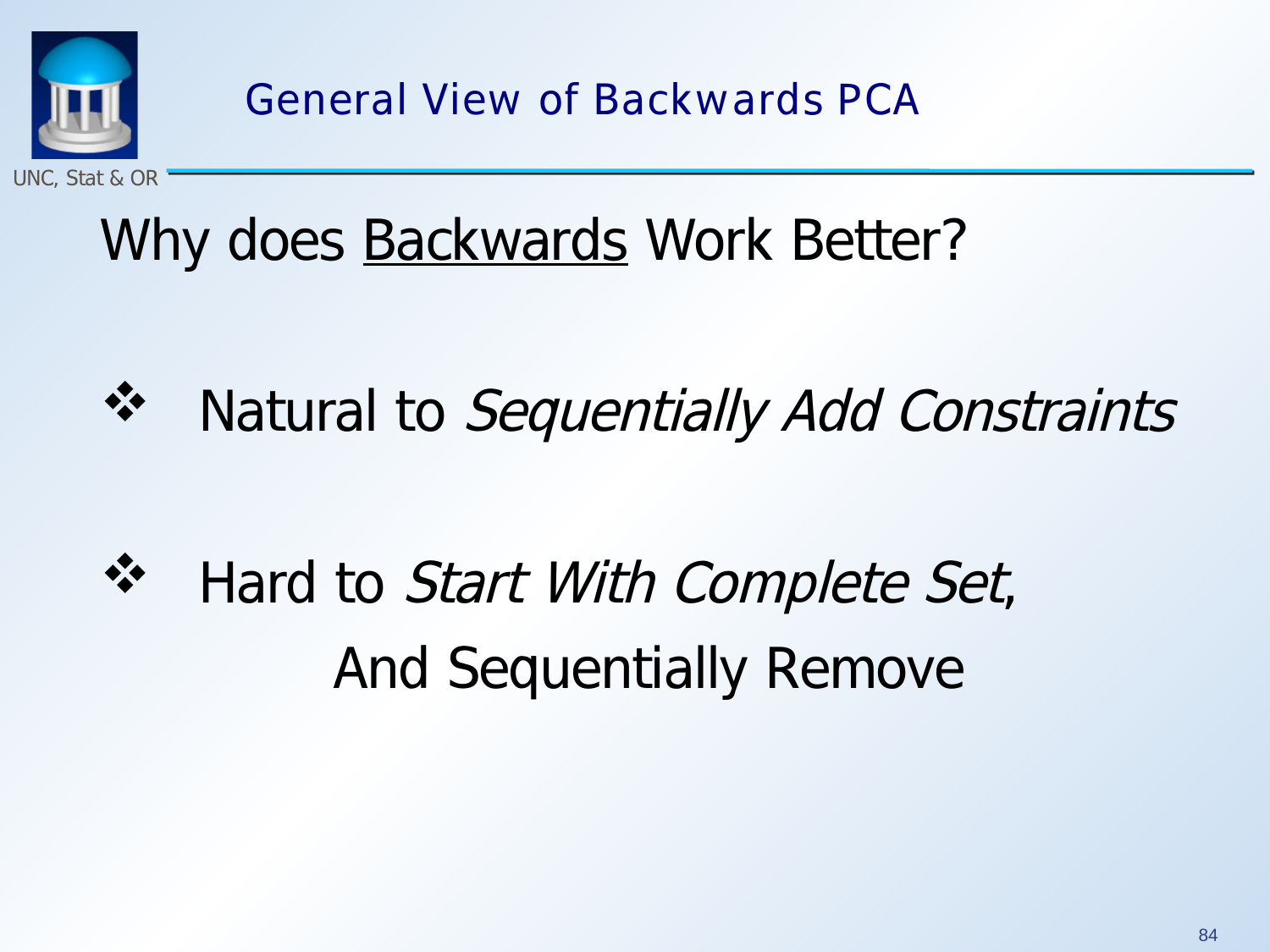

# General View of Backwards PCA
Why does Backwards Work Better?

  Natural to Sequentially Add Constraints

  Hard to Start With Complete Set,
And Sequentially Remove